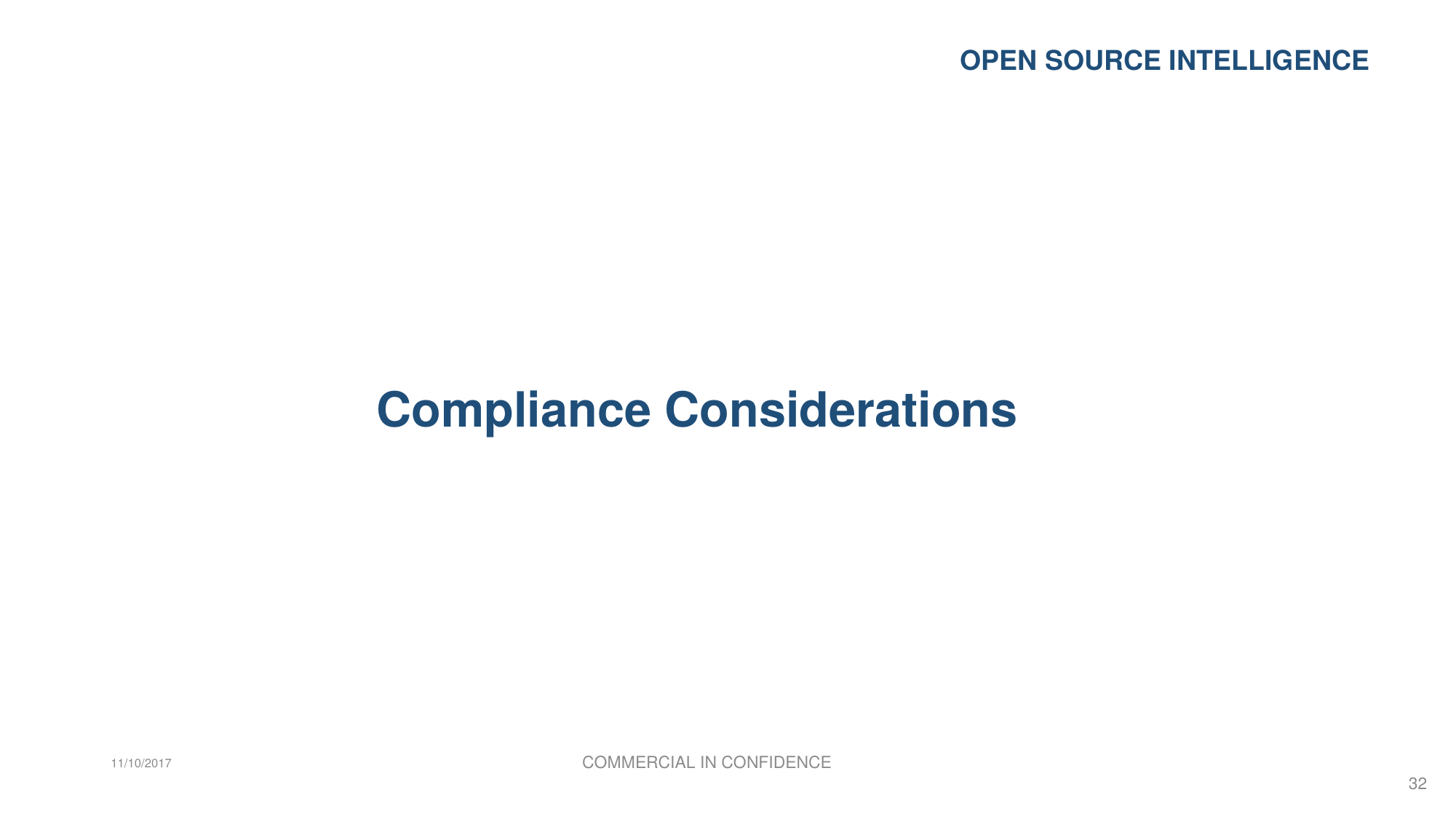

Open source INTELLIGENCE
# Compliance Considerations
COMMERCIAL IN CONFIDENCE
11/10/2017
32